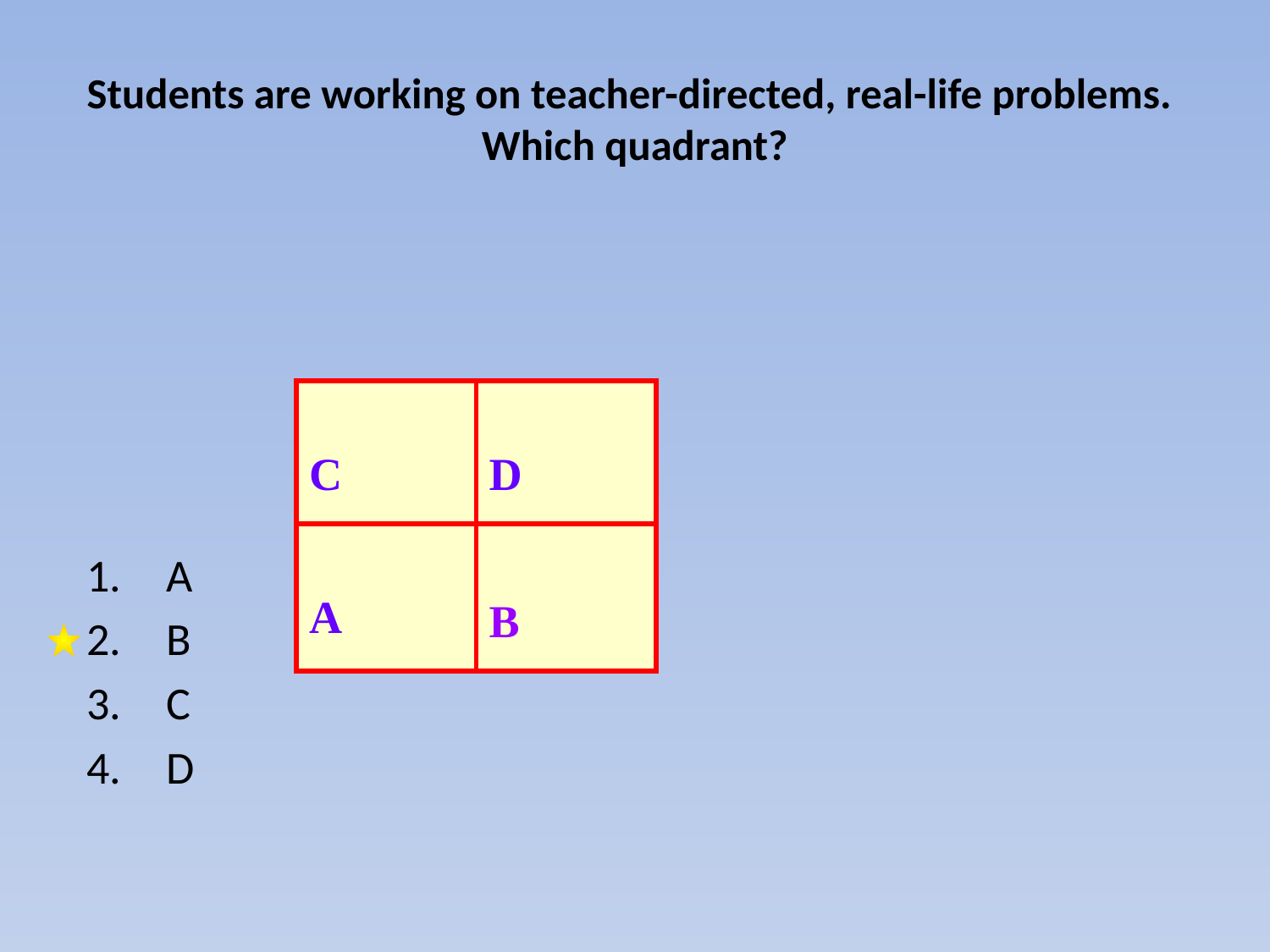

Students are working on teacher-directed, real-life problems.
Which quadrant?
| C | D |
| --- | --- |
| A | B |
A
B
C
D